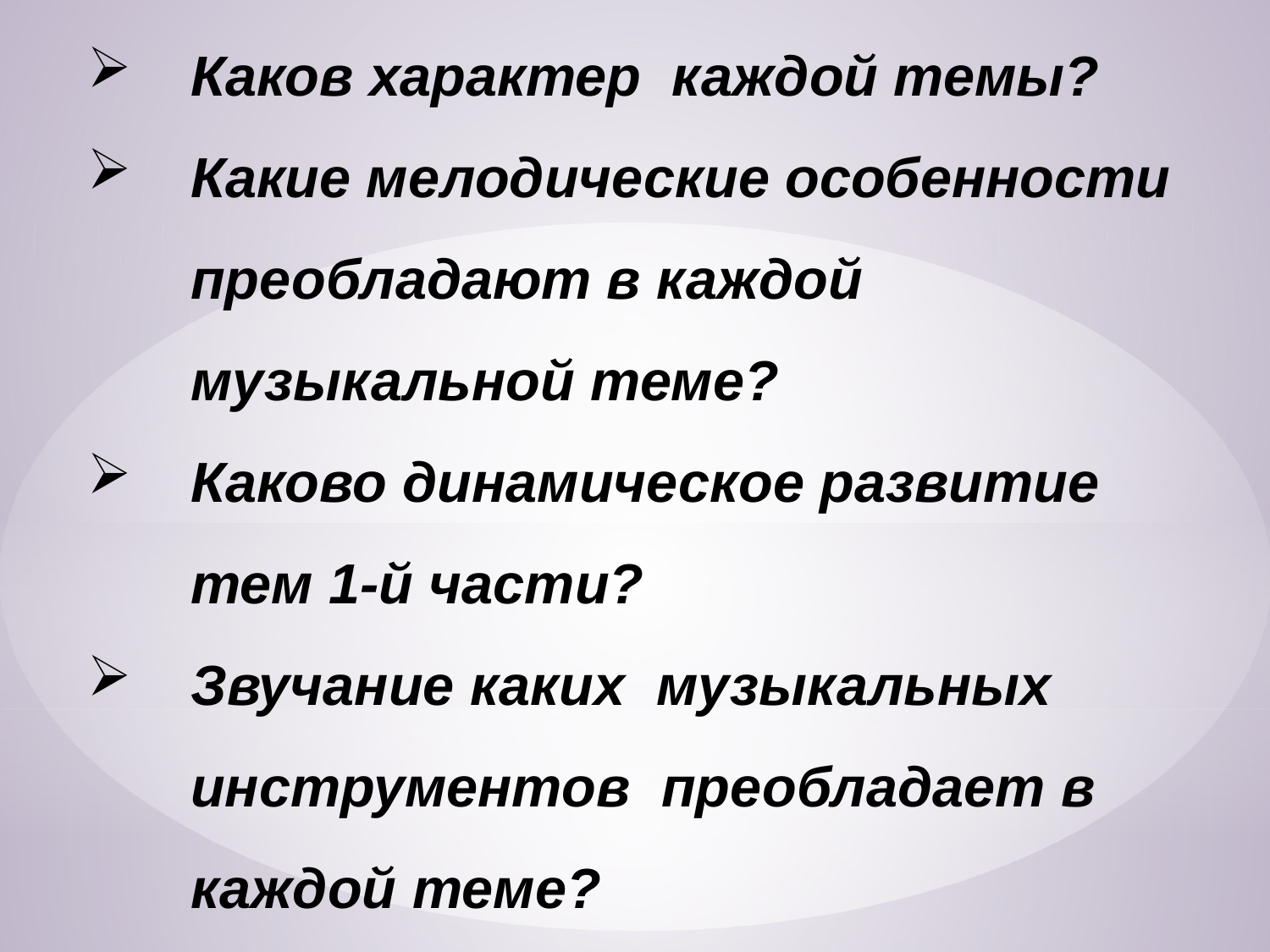

Каков характер  каждой темы?
Какие мелодические особенности преобладают в каждой музыкальной теме?
Каково динамическое развитие тем 1-й части?
Звучание каких  музыкальных инструментов  преобладает в каждой теме?